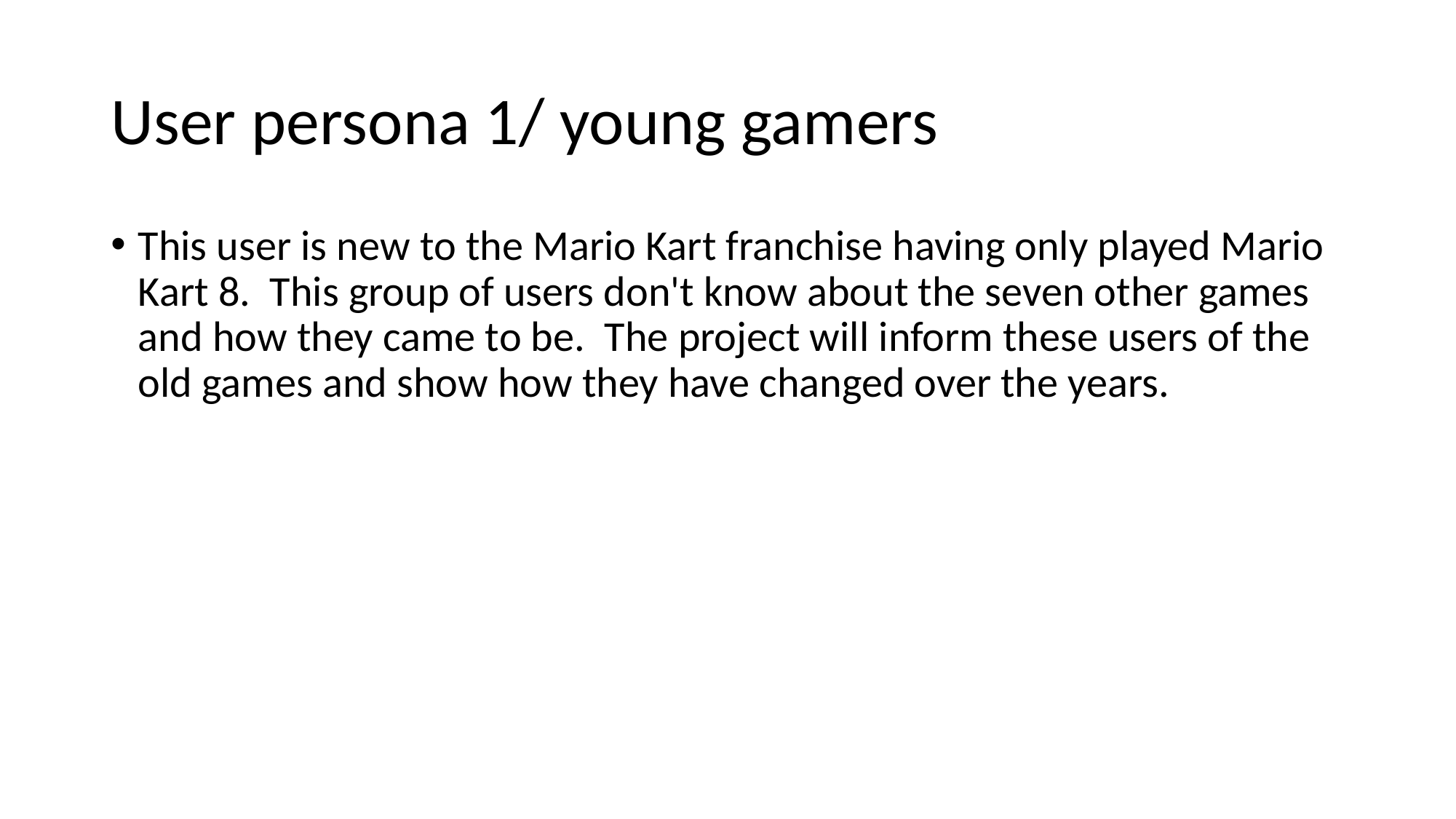

# User persona 1/ young gamers
This user is new to the Mario Kart franchise having only played Mario Kart 8.  This group of users don't know about the seven other games and how they came to be.  The project will inform these users of the old games and show how they have changed over the years.